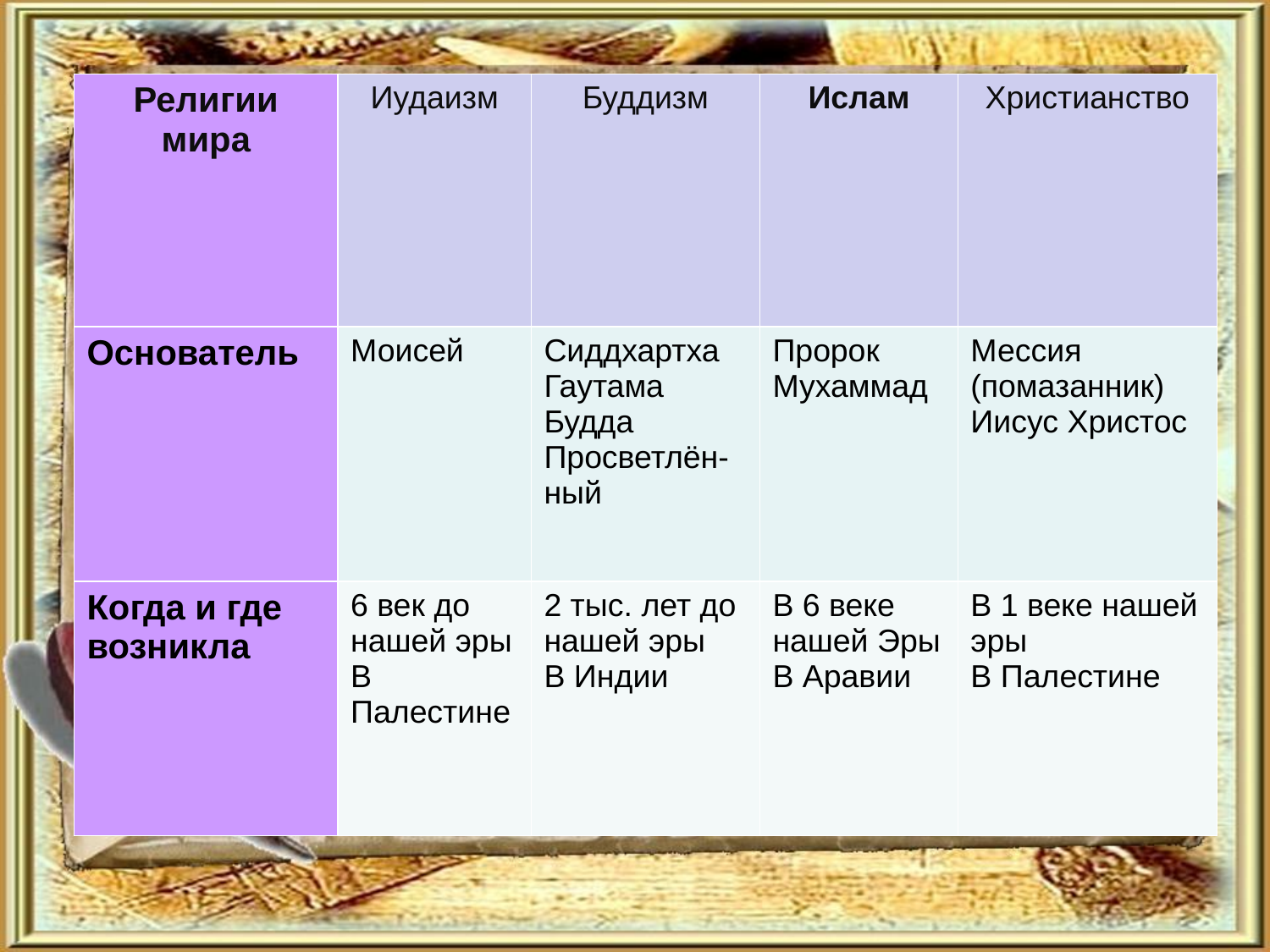

| Религии мира | Иудаизм | Буддизм | Ислам | Христианство |
| --- | --- | --- | --- | --- |
| Основатель | Моисей | Сиддхартха Гаутама Будда Просветлён- ный | Пророк Мухаммад | Мессия (помазанник) Иисус Христос |
| Когда и где возникла | 6 век до нашей эры В Палестине | 2 тыс. лет до нашей эры В Индии | В 6 веке нашей Эры В Аравии | В 1 веке нашей эры В Палестине |